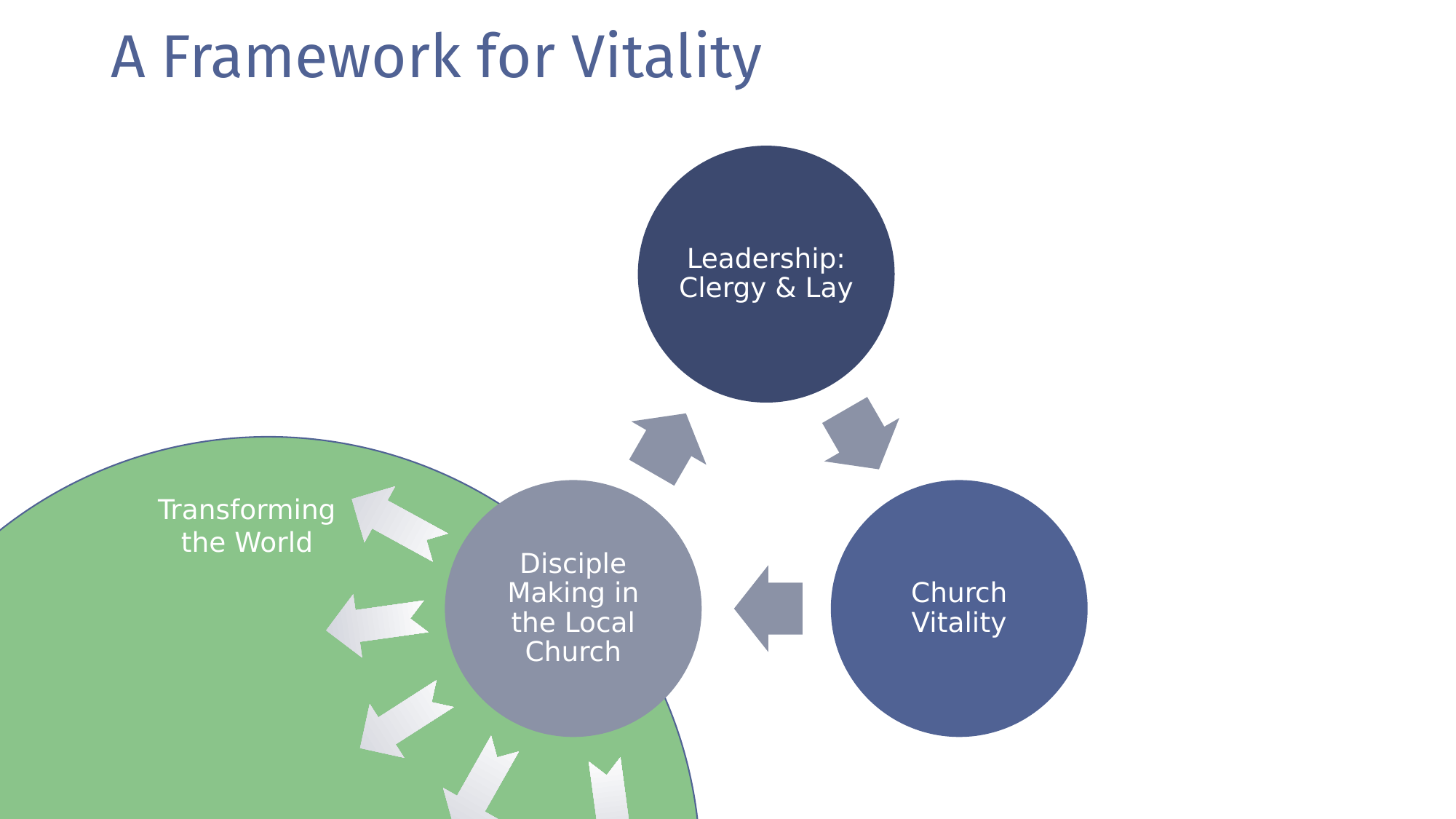

# A Framework for Vitality
Leadership: Clergy & Lay

Church Vitality

Disciple Making in the Local Church

Transforming
the World